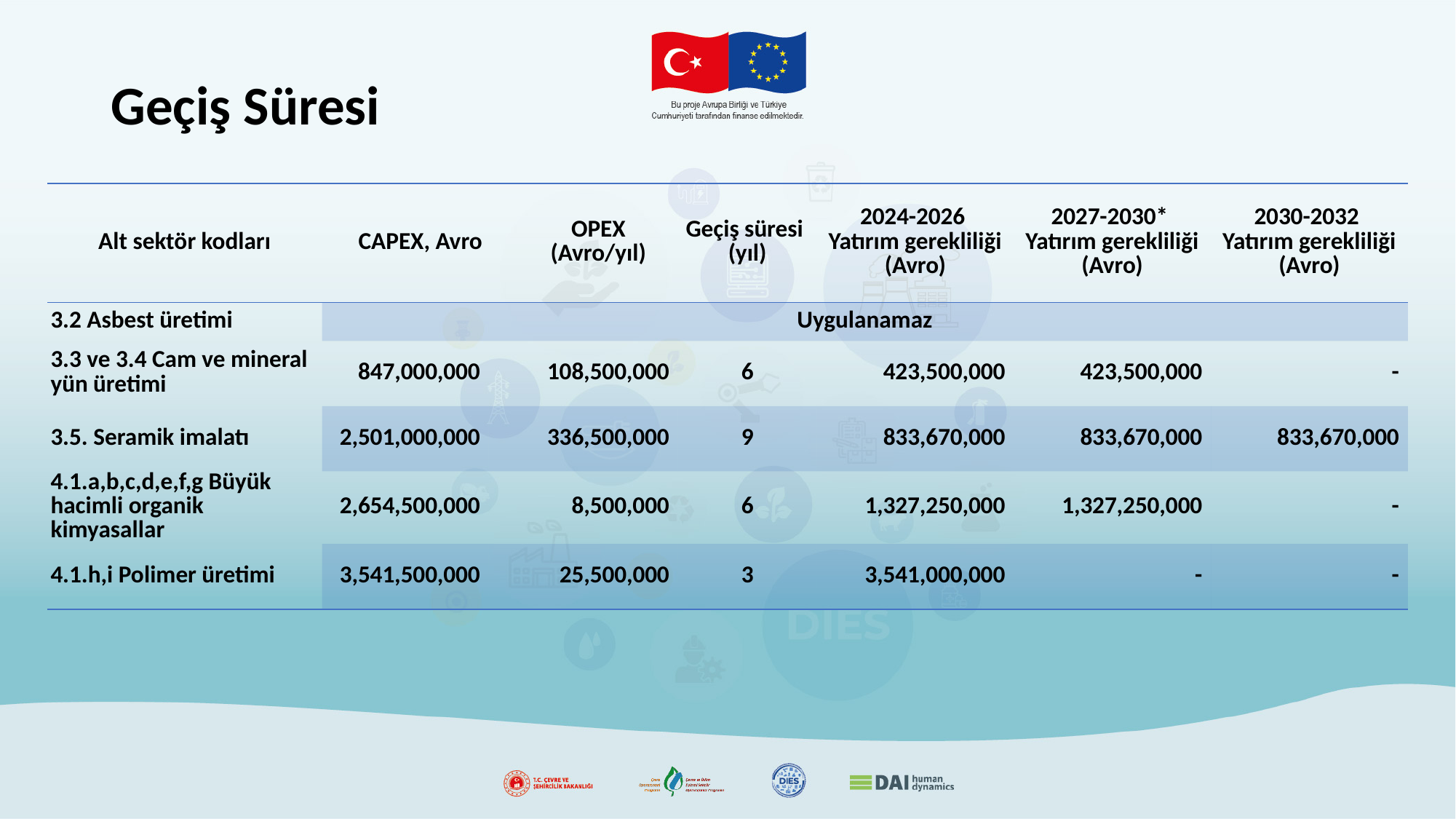

# Geçiş Süresi
| Alt sektör kodları | CAPEX, Avro | OPEX (Avro/yıl) | OPEX (Avro/yıl) | Geçiş süresi (yıl) | 2024-2026 Yatırım gerekliliği (Avro) | 2027-2030\* Yatırım gerekliliği (Avro) | 2030-2032 Yatırım gerekliliği (Avro) |
| --- | --- | --- | --- | --- | --- | --- | --- |
| 3.2 Asbest üretimi | Uygulanamaz |  |  |  |  |  |  |
| 3.3 ve 3.4 Cam ve mineral yün üretimi | 847,000,000 | 108,500,000 |  | 6 | 423,500,000 | 423,500,000 | - |
| 3.5. Seramik imalatı | 2,501,000,000 | 336,500,000 |  | 9 | 833,670,000 | 833,670,000 | 833,670,000 |
| 4.1.a,b,c,d,e,f,g Büyük hacimli organik kimyasallar | 2,654,500,000 | 8,500,000 |  | 6 | 1,327,250,000 | 1,327,250,000 | - |
| 4.1.h,i Polimer üretimi | 3,541,500,000 | 25,500,000 |  | 3 | 3,541,000,000 | - | - |